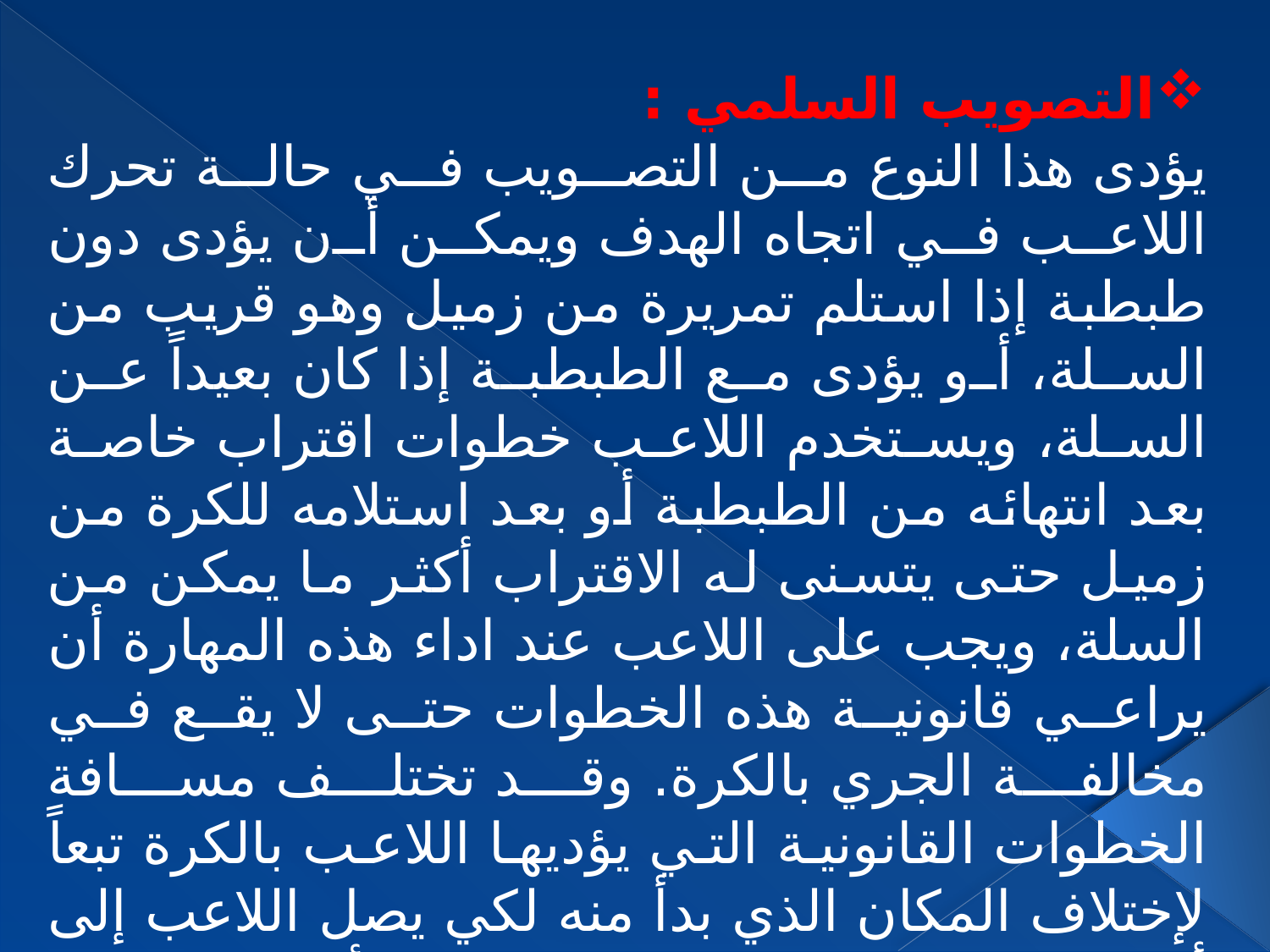

التصويب السلمي :
يؤدى هذا النوع من التصويب في حالة تحرك اللاعب في اتجاه الهدف ويمكن أن يؤدى دون طبطبة إذا استلم تمريرة من زميل وهو قريب من السلة، أو يؤدى مع الطبطبة إذا كان بعيداً عن السلة، ويستخدم اللاعب خطوات اقتراب خاصة بعد انتهائه من الطبطبة أو بعد استلامه للكرة من زميل حتى يتسنى له الاقتراب أكثر ما يمكن من السلة، ويجب على اللاعب عند اداء هذه المهارة أن يراعي قانونية هذه الخطوات حتى لا يقع في مخالفة الجري بالكرة. وقد تختلف مسافة الخطوات القانونية التي يؤديها اللاعب بالكرة تبعاً لإختلاف المكان الذي بدأ منه لكي يصل اللاعب إلى أقرب نقطة من الهدف مع القفز للأعلى لتحقيق ضمان إصابة السلة مع حماية الكرة من المنافس.